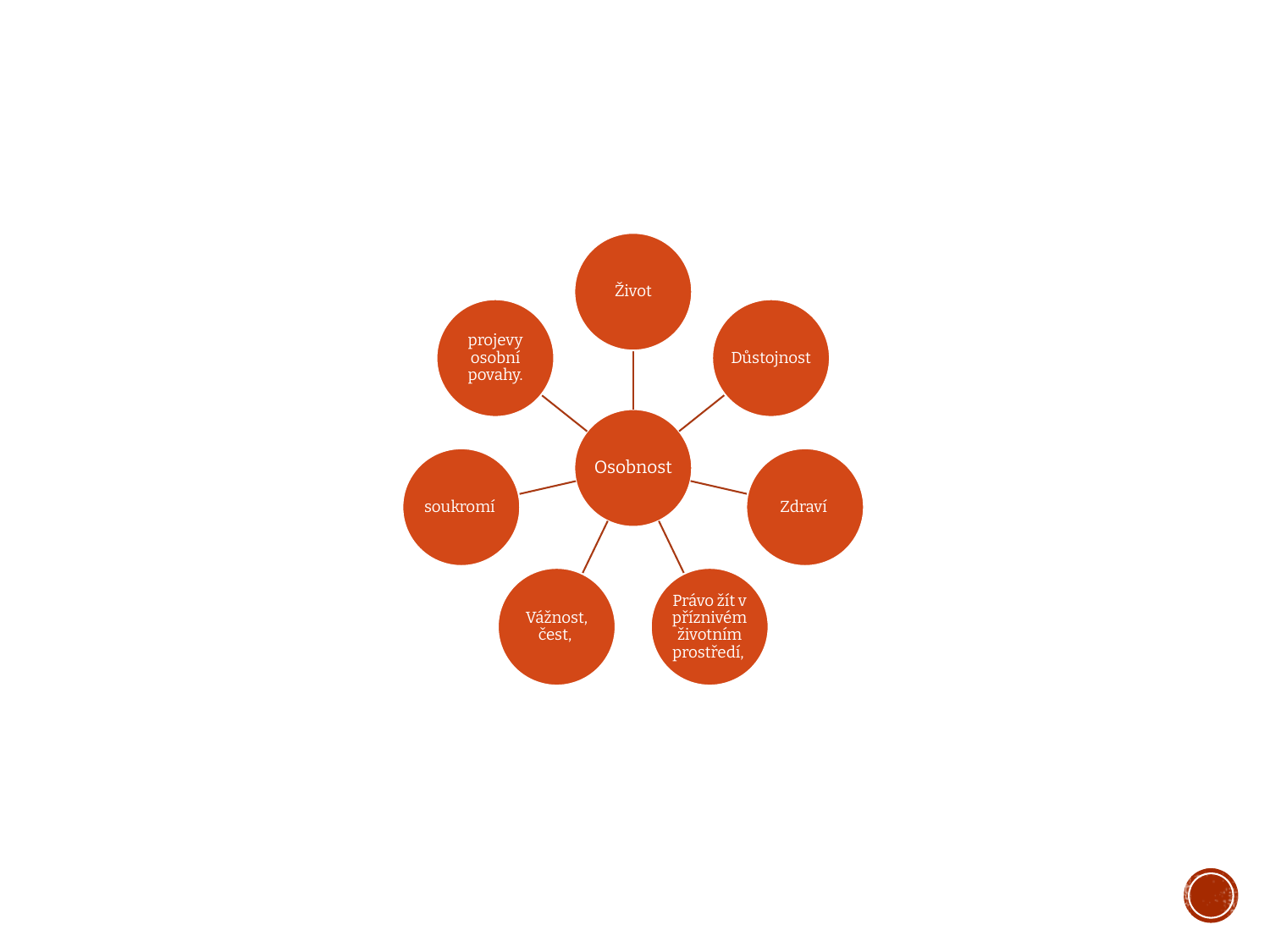

Osobnost

Život

Důstojnost

Zdraví

Právo žít v příznivém životním prostředí,

Vážnost, čest,

soukromí

projevy osobní povahy.